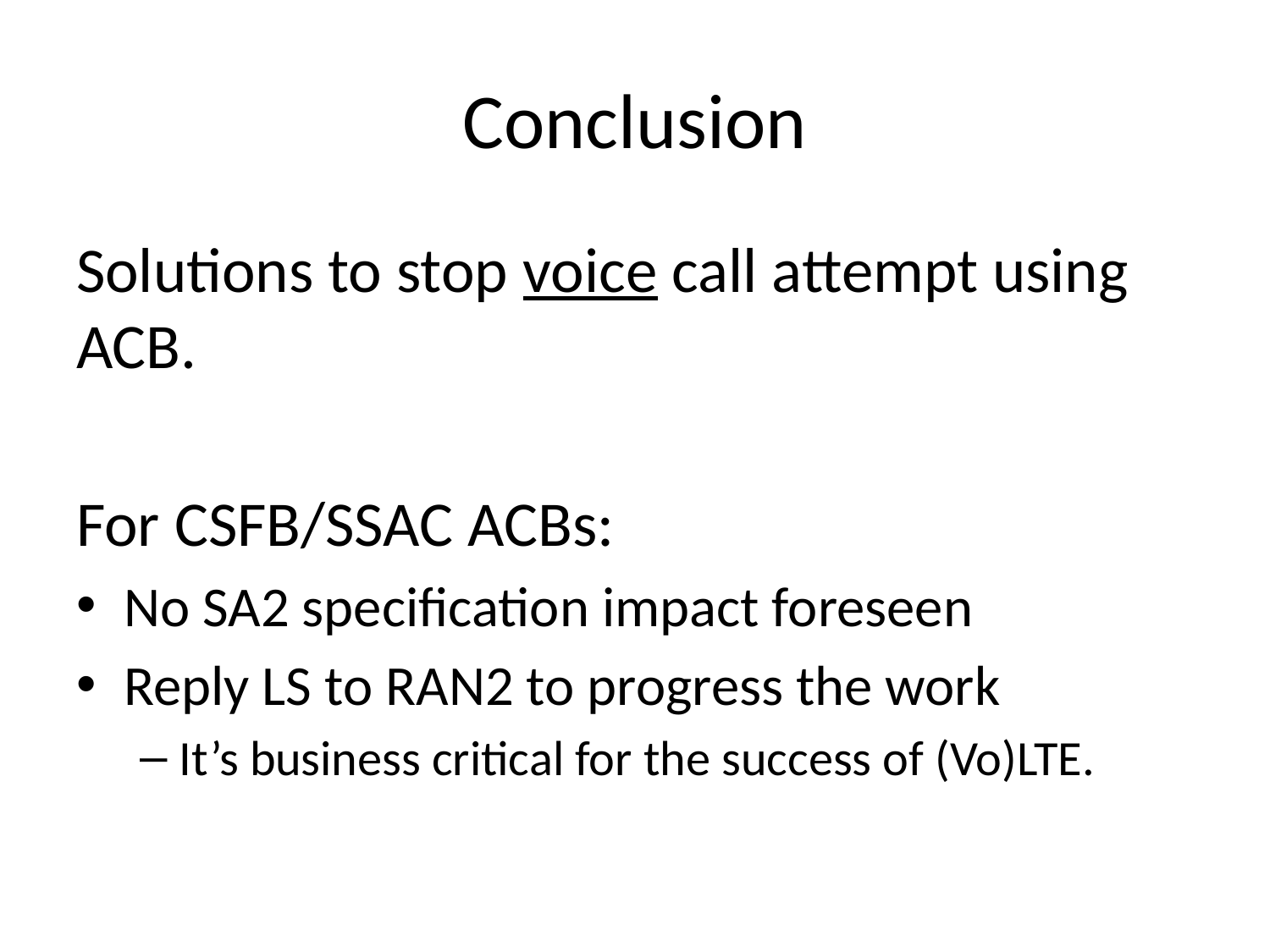

# Conclusion
Solutions to stop voice call attempt using ACB.

For CSFB/SSAC ACBs:
No SA2 specification impact foreseen
Reply LS to RAN2 to progress the work
It’s business critical for the success of (Vo)LTE.